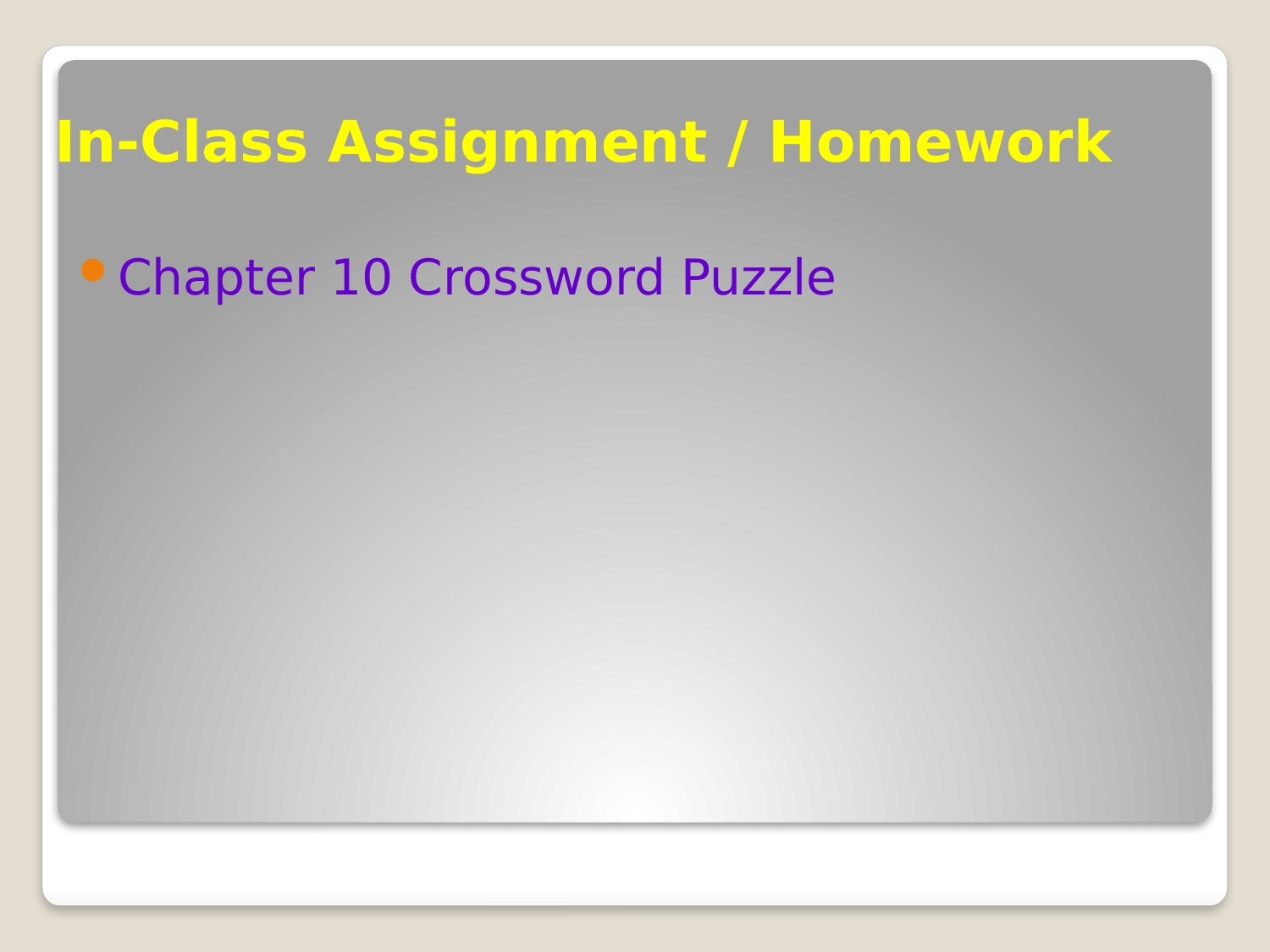

# In-Class Assignment / Homework
Chapter 10 Crossword Puzzle